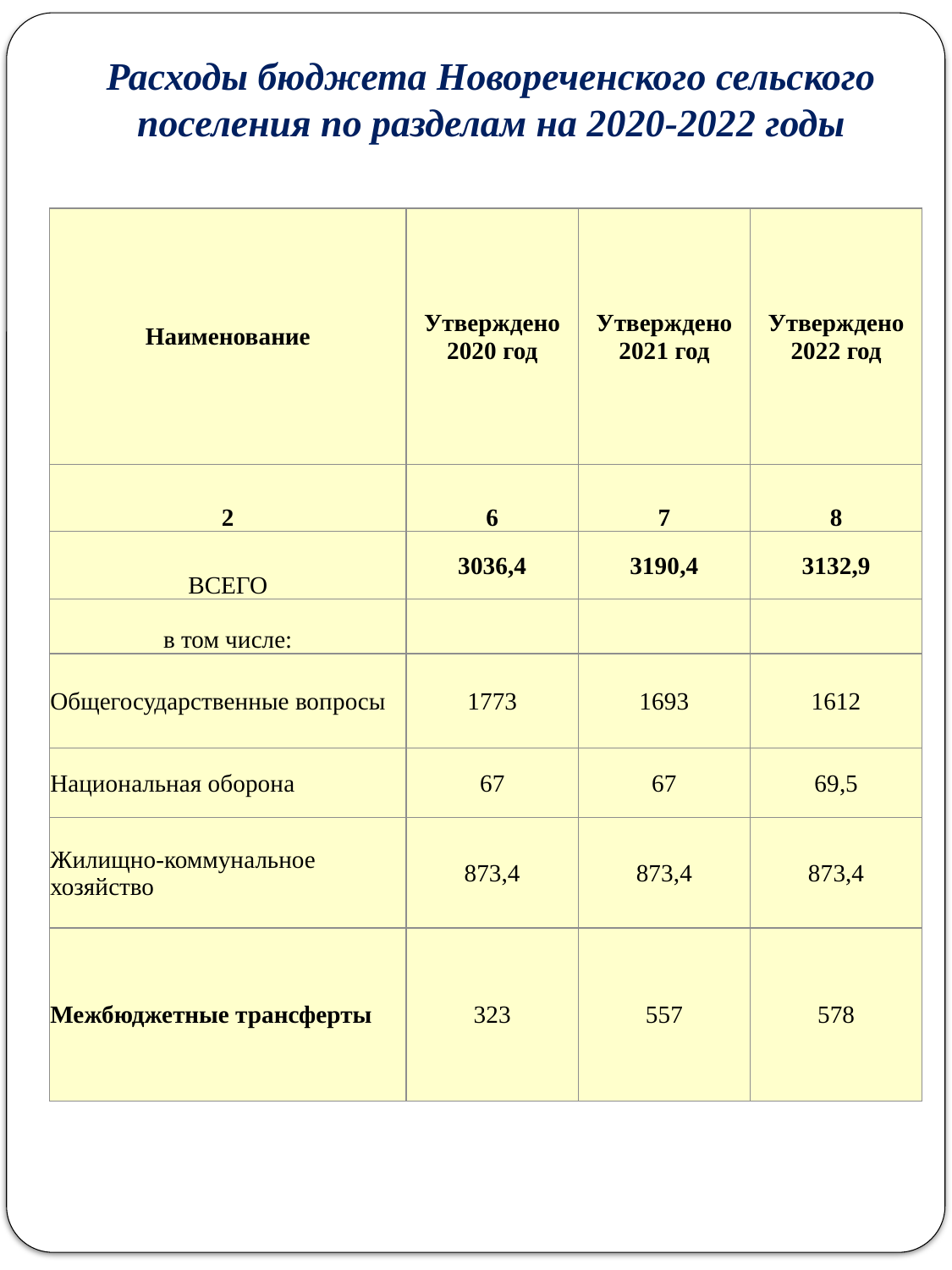

Расходы бюджета Новореченского сельского поселения по разделам на 2020-2022 годы
(тыс. рублей)
| Наименование | Утверждено 2020 год | Утверждено 2021 год | Утверждено 2022 год |
| --- | --- | --- | --- |
| 2 | 6 | 7 | 8 |
| ВСЕГО | 3036,4 | 3190,4 | 3132,9 |
| в том числе: |  |  |  |
| Общегосударственные вопросы | 1773 | 1693 | 1612 |
| Национальная оборона | 67 | 67 | 69,5 |
| Жилищно-коммунальное хозяйство | 873,4 | 873,4 | 873,4 |
| Межбюджетные трансферты | 323 | 557 | 578 |